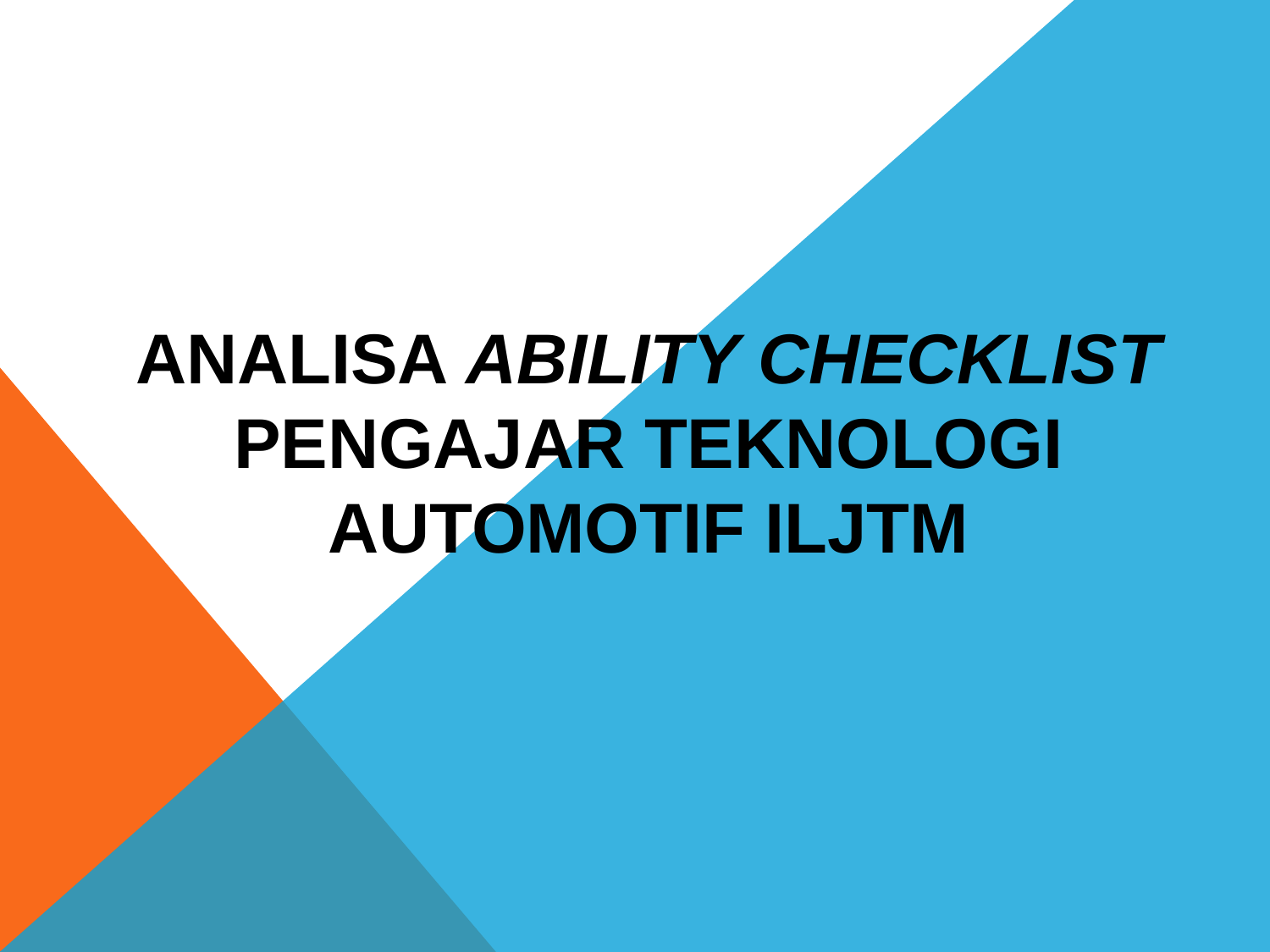

# ANALISA ABILITY CHECKLIST PENGAJAR TEKNOLOGI AUTOMOTIF ILJTM